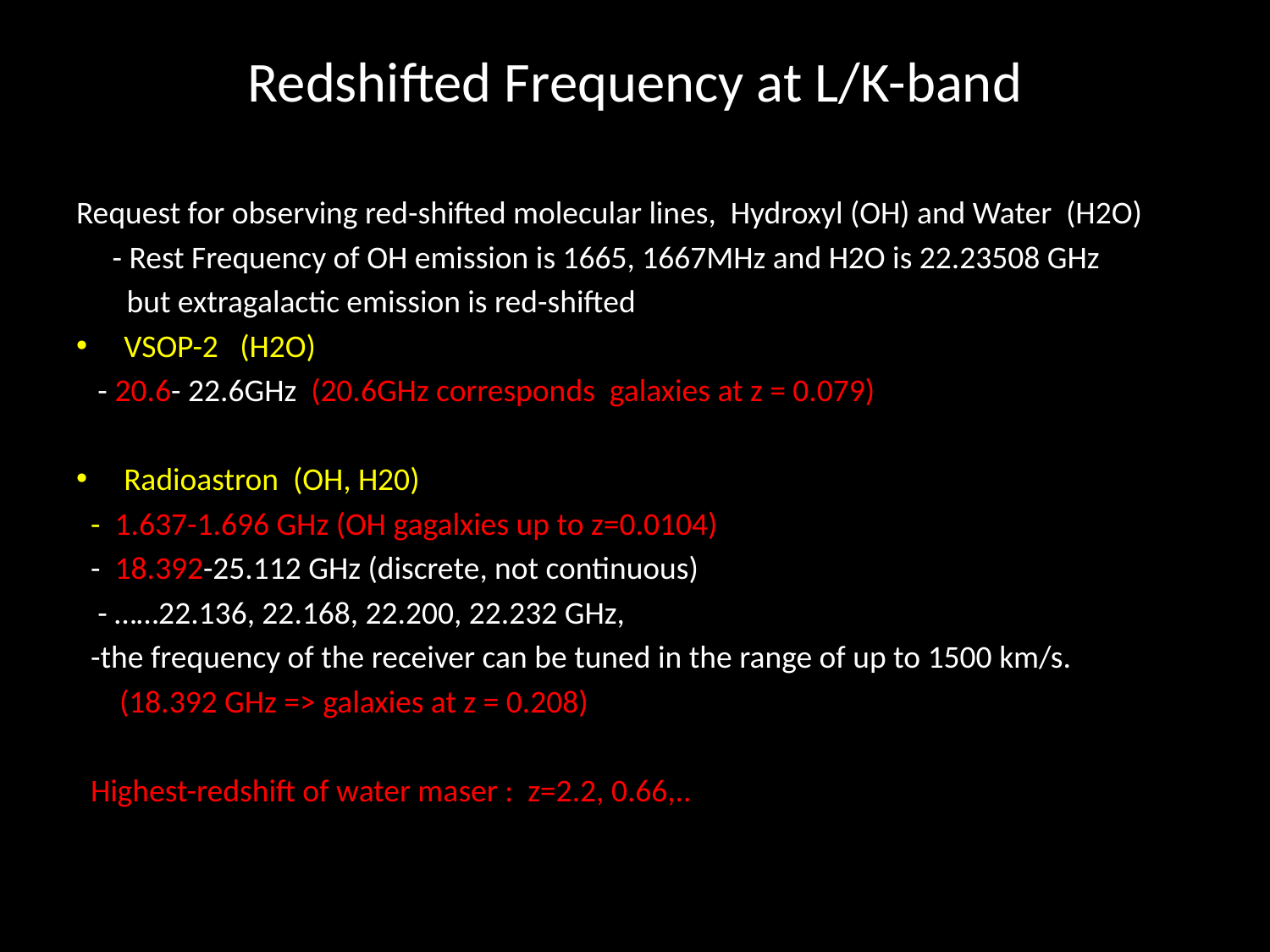

# Redshifted Frequency at L/K-band
Request for observing red-shifted molecular lines,  Hydroxyl (OH) and Water  (H2O)
     - Rest Frequency of OH emission is 1665, 1667MHz and H2O is 22.23508 GHz
       but extragalactic emission is red-shifted
VSOP-2   (H2O)
   - 20.6- 22.6GHz  (20.6GHz corresponds  galaxies at z = 0.079)

Radioastron  (OH, H20)
  -  1.637-1.696 GHz (OH gagalxies up to z=0.0104)
  -  18.392-25.112 GHz (discrete, not continuous)
   - ……22.136, 22.168, 22.200, 22.232 GHz,
  -the frequency of the receiver can be tuned in the range of up to 1500 km/s.
      (18.392 GHz => galaxies at z = 0.208)

  Highest-redshift of water maser :  z=2.2, 0.66,..